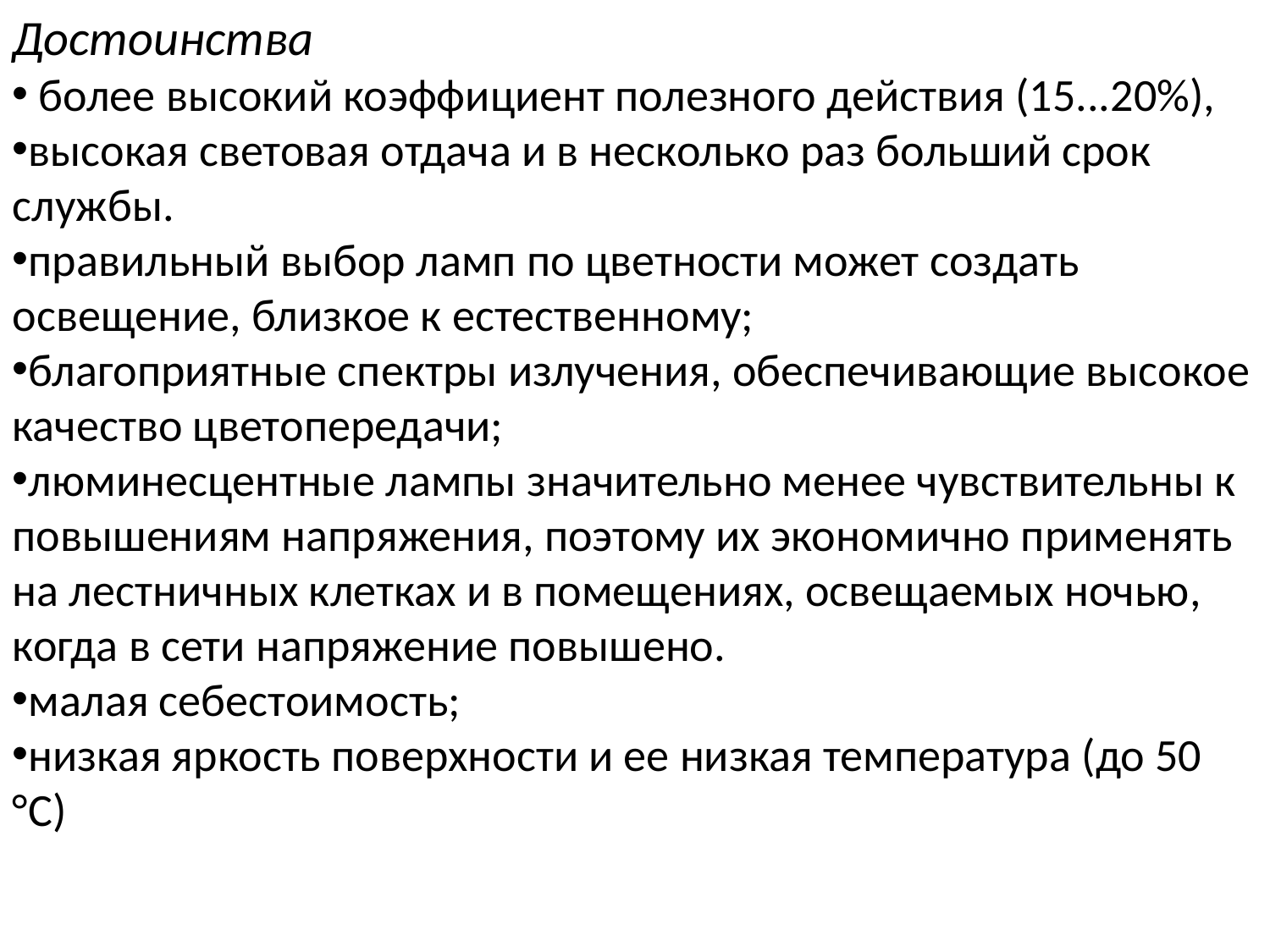

Достоинства
 более высокий коэффициент полезного действия (15...20%),
высокая световая отдача и в несколько раз больший срок службы.
правильный выбор ламп по цветности может создать освещение, близкое к естественному;
благоприятные спектры излучения, обеспечивающие высокое качество цветопередачи;
люминесцентные лампы значительно менее чувствительны к повышениям напряжения, поэтому их экономично применять на лестничных клетках и в помещениях, освещаемых ночью, когда в сети напряжение повышено.
малая себестоимость;
низкая яркость поверхности и ее низкая температура (до 50 °С)